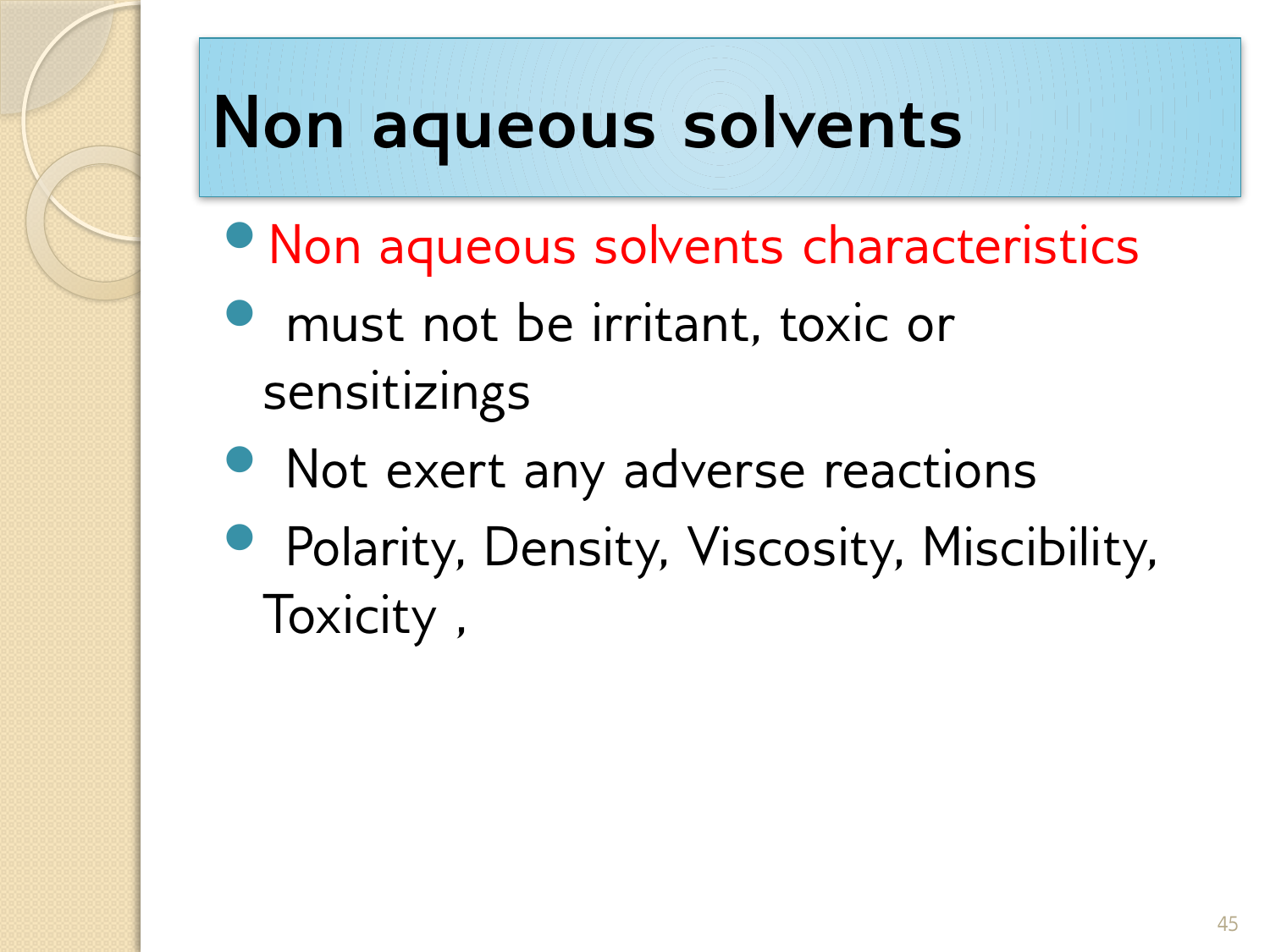

# Non aqueous solvents
Non aqueous solvents characteristics
 must not be irritant, toxic or sensitizings
 Not exert any adverse reactions
 Polarity, Density, Viscosity, Miscibility, Toxicity ,
45